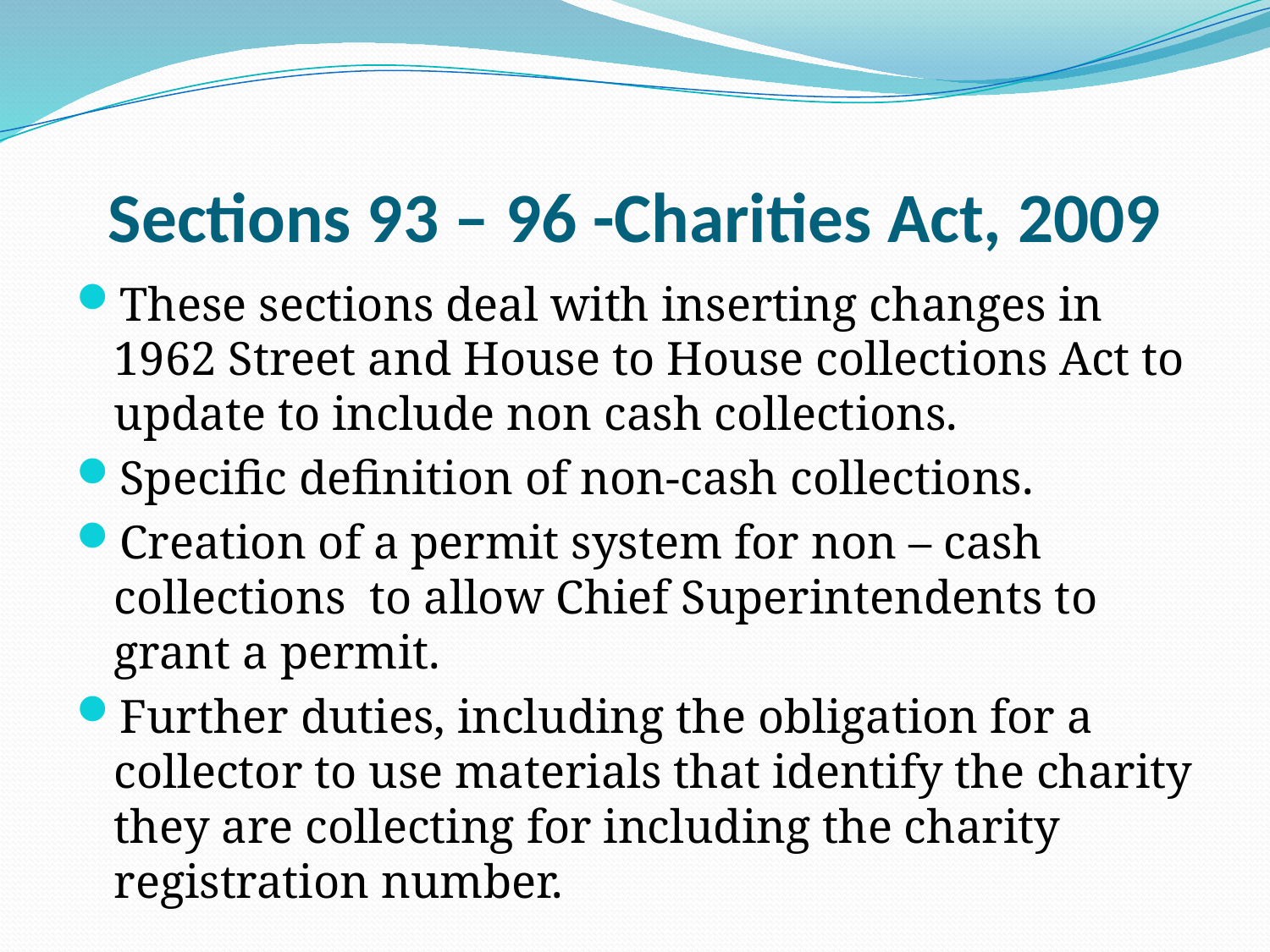

# Sections 93 – 96 -Charities Act, 2009
These sections deal with inserting changes in 1962 Street and House to House collections Act to update to include non cash collections.
Specific definition of non-cash collections.
Creation of a permit system for non – cash collections  to allow Chief Superintendents to grant a permit.
Further duties, including the obligation for a collector to use materials that identify the charity they are collecting for including the charity registration number.